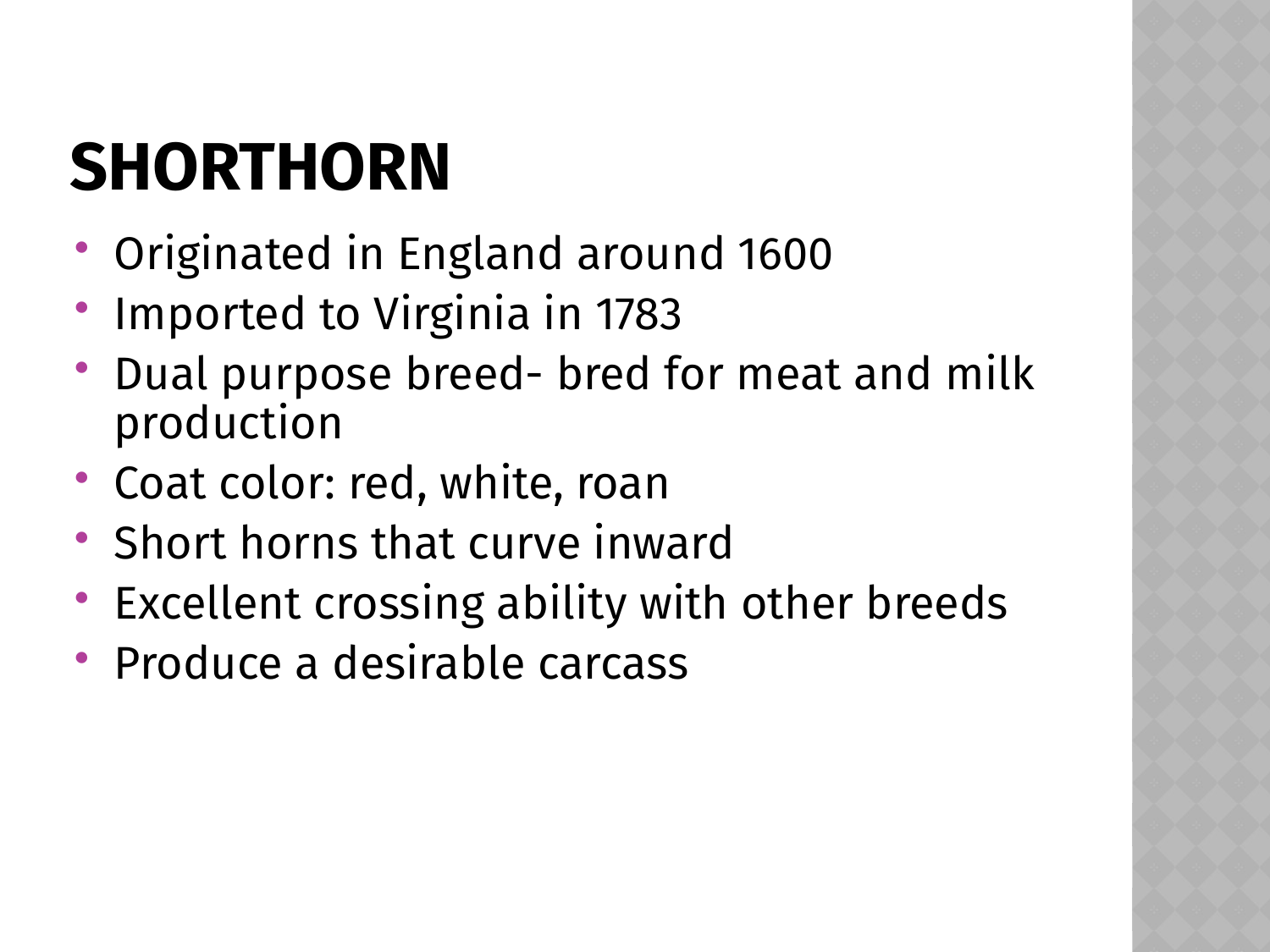

# Shorthorn
Originated in England around 1600
Imported to Virginia in 1783
Dual purpose breed- bred for meat and milk production
Coat color: red, white, roan
Short horns that curve inward
Excellent crossing ability with other breeds
Produce a desirable carcass